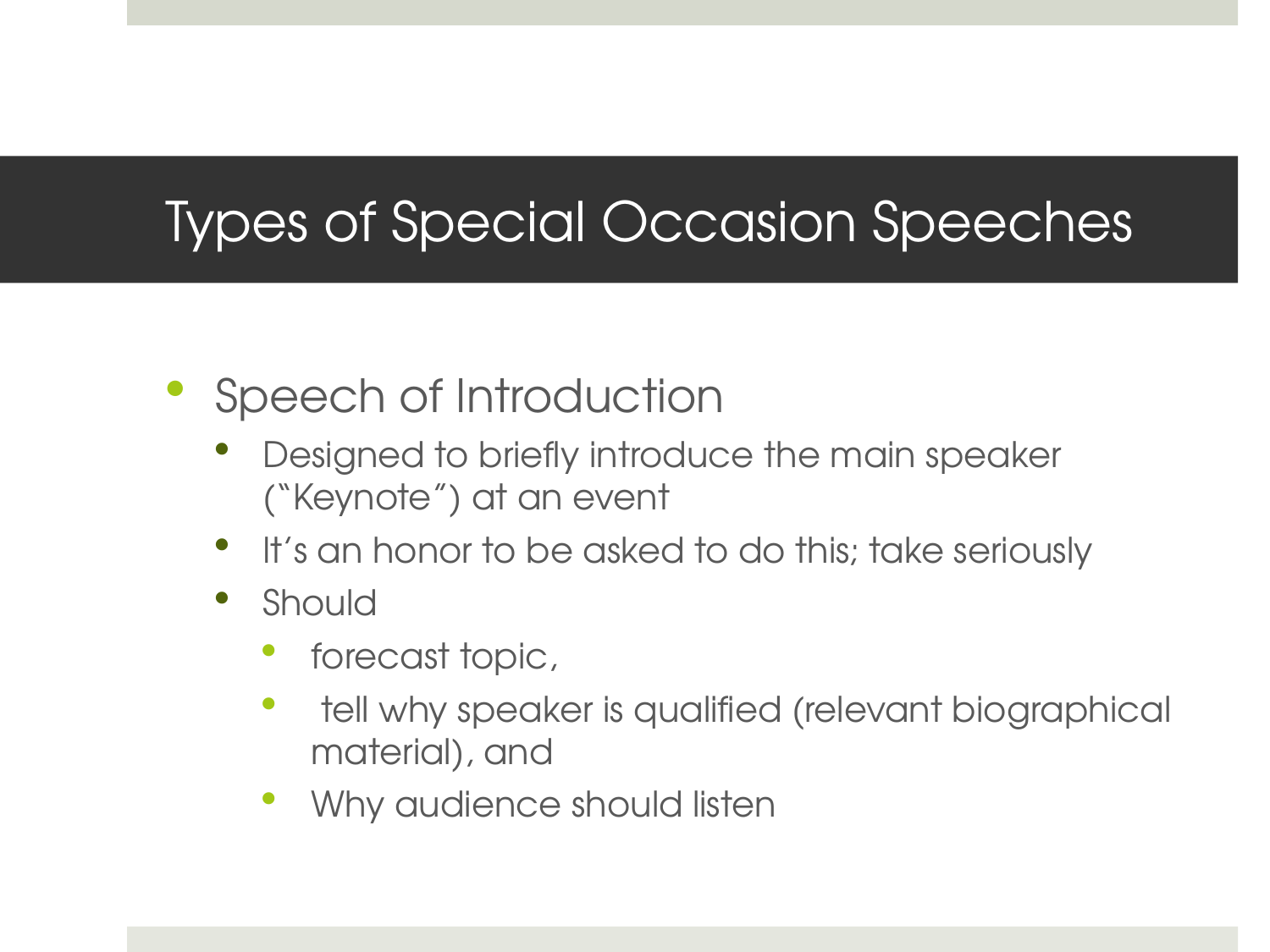

# Types of Special Occasion Speeches
Speech of Introduction
Designed to briefly introduce the main speaker (“Keynote”) at an event
It’s an honor to be asked to do this; take seriously
Should
forecast topic,
 tell why speaker is qualified (relevant biographical material), and
Why audience should listen